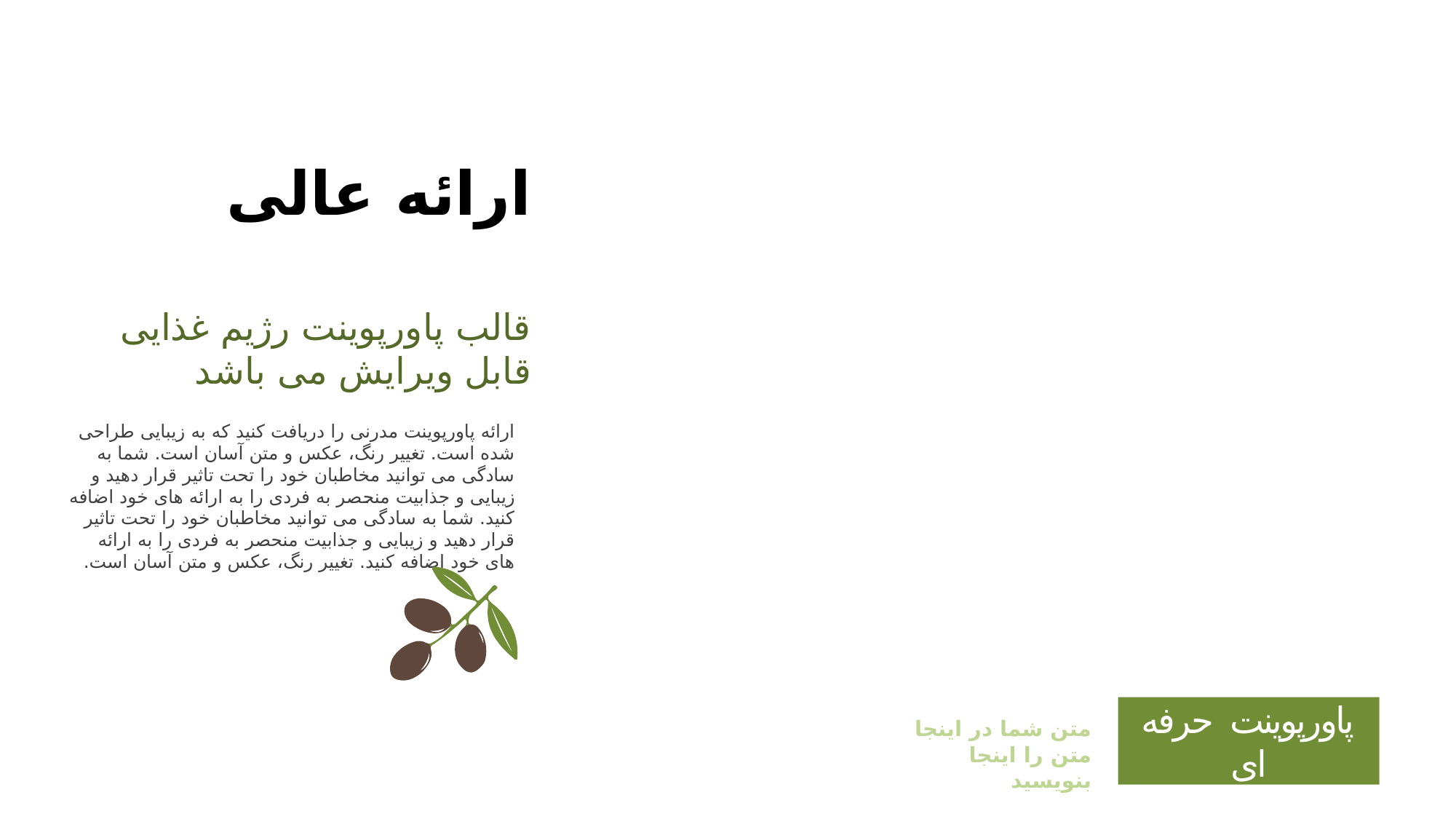

ارائه عالی

قالب پاورپوینت رژیم غذایی قابل ویرایش می باشد

ارائه پاورپوینت مدرنی را دریافت کنید که به زیبایی طراحی شده است. تغییر رنگ، عکس و متن آسان است. شما به سادگی می توانید مخاطبان خود را تحت تاثیر قرار دهید و زیبایی و جذابیت منحصر به فردی را به ارائه های خود اضافه کنید. شما به سادگی می توانید مخاطبان خود را تحت تاثیر قرار دهید و زیبایی و جذابیت منحصر به فردی را به ارائه های خود اضافه کنید. تغییر رنگ، عکس و متن آسان است.

متن شما در اینجا
پاورپوینت  حرفه ای
متن را اینجا بنویسید